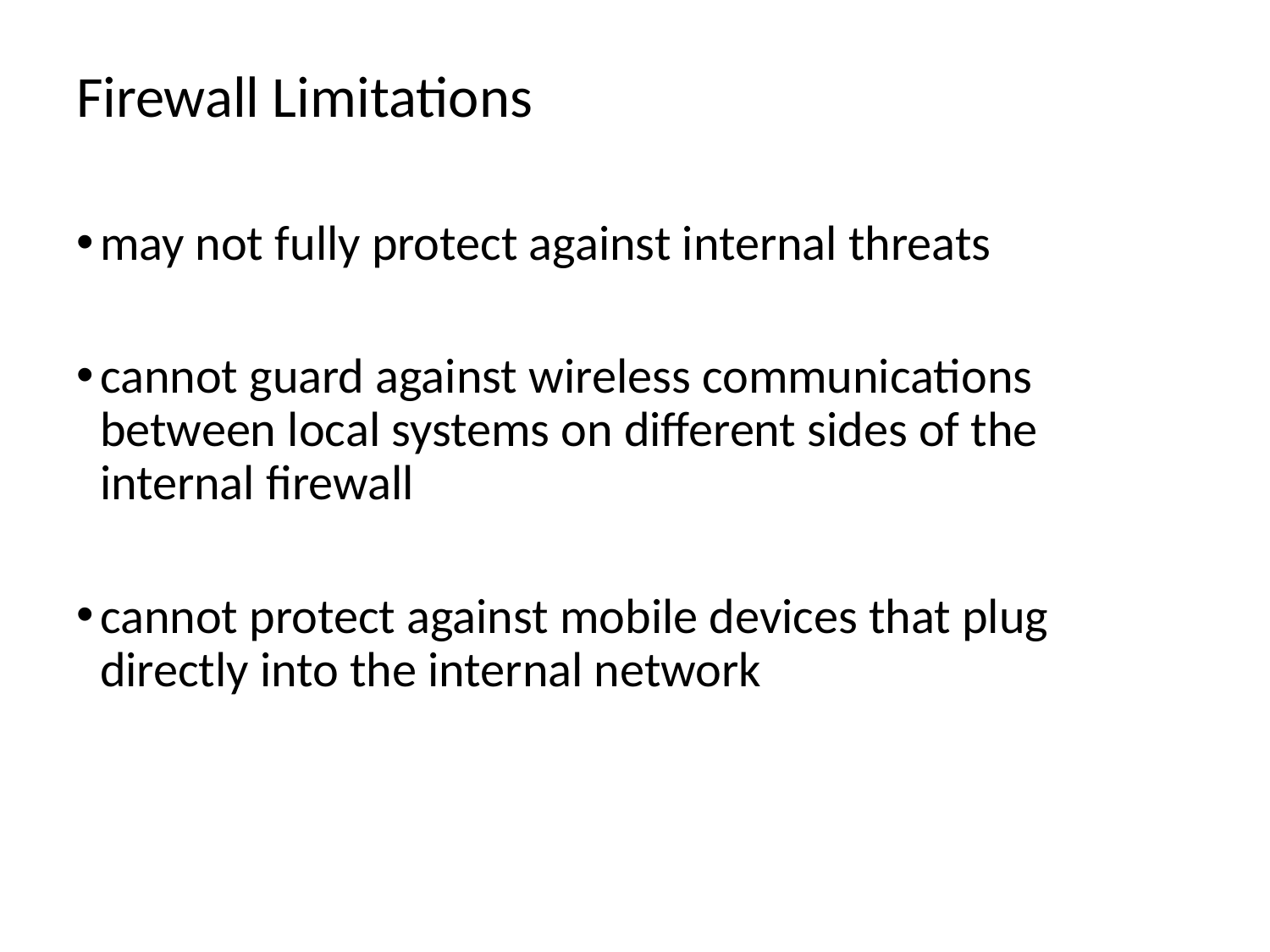

# Firewall Limitations

may not fully protect against internal threats

cannot guard against wireless communications between local systems on different sides of the internal firewall

cannot protect against mobile devices that plug directly into the internal network